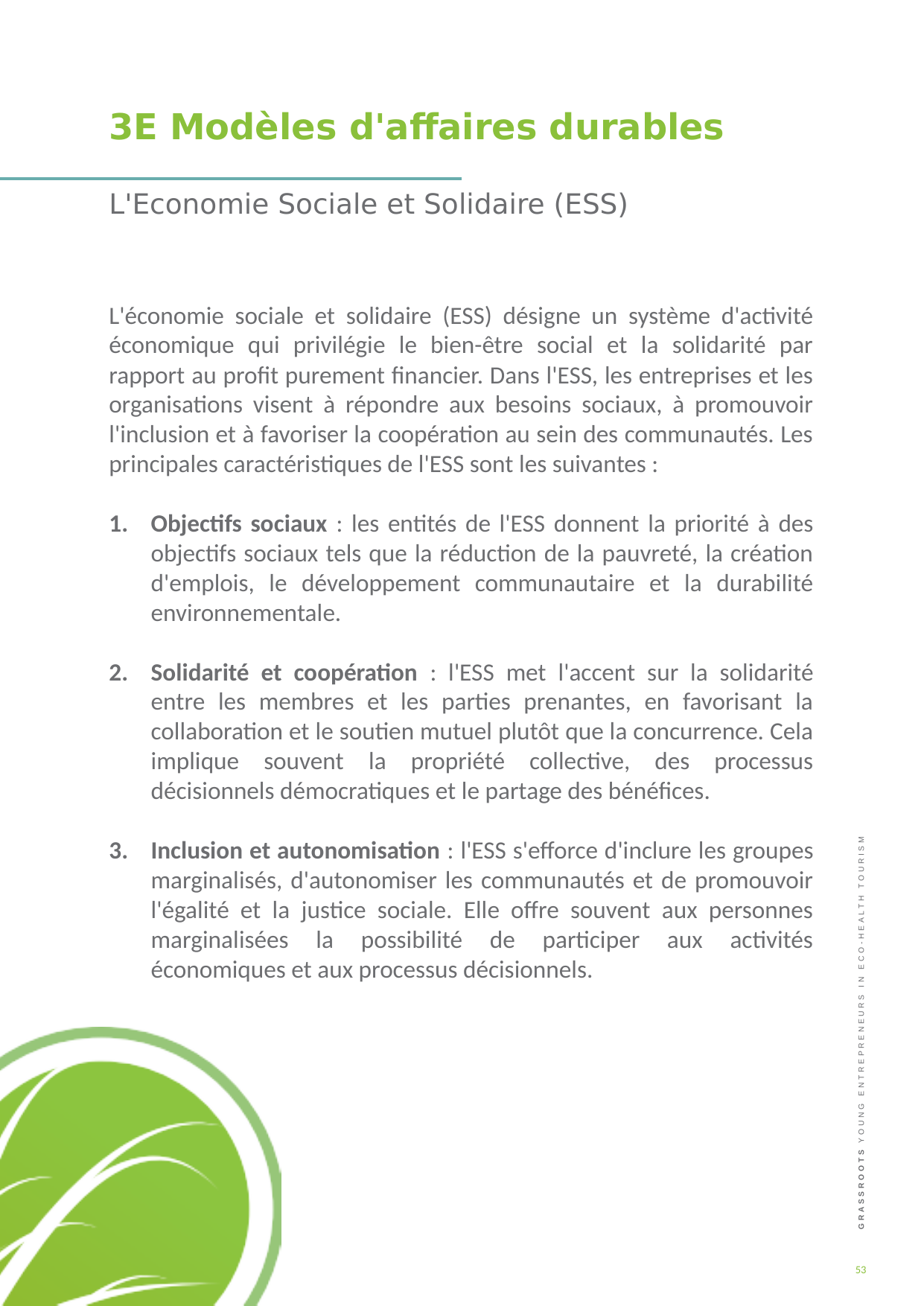

3E Modèles d'affaires durables
L'Economie Sociale et Solidaire (ESS)
L'économie sociale et solidaire (ESS) désigne un système d'activité économique qui privilégie le bien-être social et la solidarité par rapport au profit purement financier. Dans l'ESS, les entreprises et les organisations visent à répondre aux besoins sociaux, à promouvoir l'inclusion et à favoriser la coopération au sein des communautés. Les principales caractéristiques de l'ESS sont les suivantes :

Objectifs sociaux : les entités de l'ESS donnent la priorité à des objectifs sociaux tels que la réduction de la pauvreté, la création d'emplois, le développement communautaire et la durabilité environnementale.

Solidarité et coopération : l'ESS met l'accent sur la solidarité entre les membres et les parties prenantes, en favorisant la collaboration et le soutien mutuel plutôt que la concurrence. Cela implique souvent la propriété collective, des processus décisionnels démocratiques et le partage des bénéfices.

Inclusion et autonomisation : l'ESS s'efforce d'inclure les groupes marginalisés, d'autonomiser les communautés et de promouvoir l'égalité et la justice sociale. Elle offre souvent aux personnes marginalisées la possibilité de participer aux activités économiques et aux processus décisionnels.

53